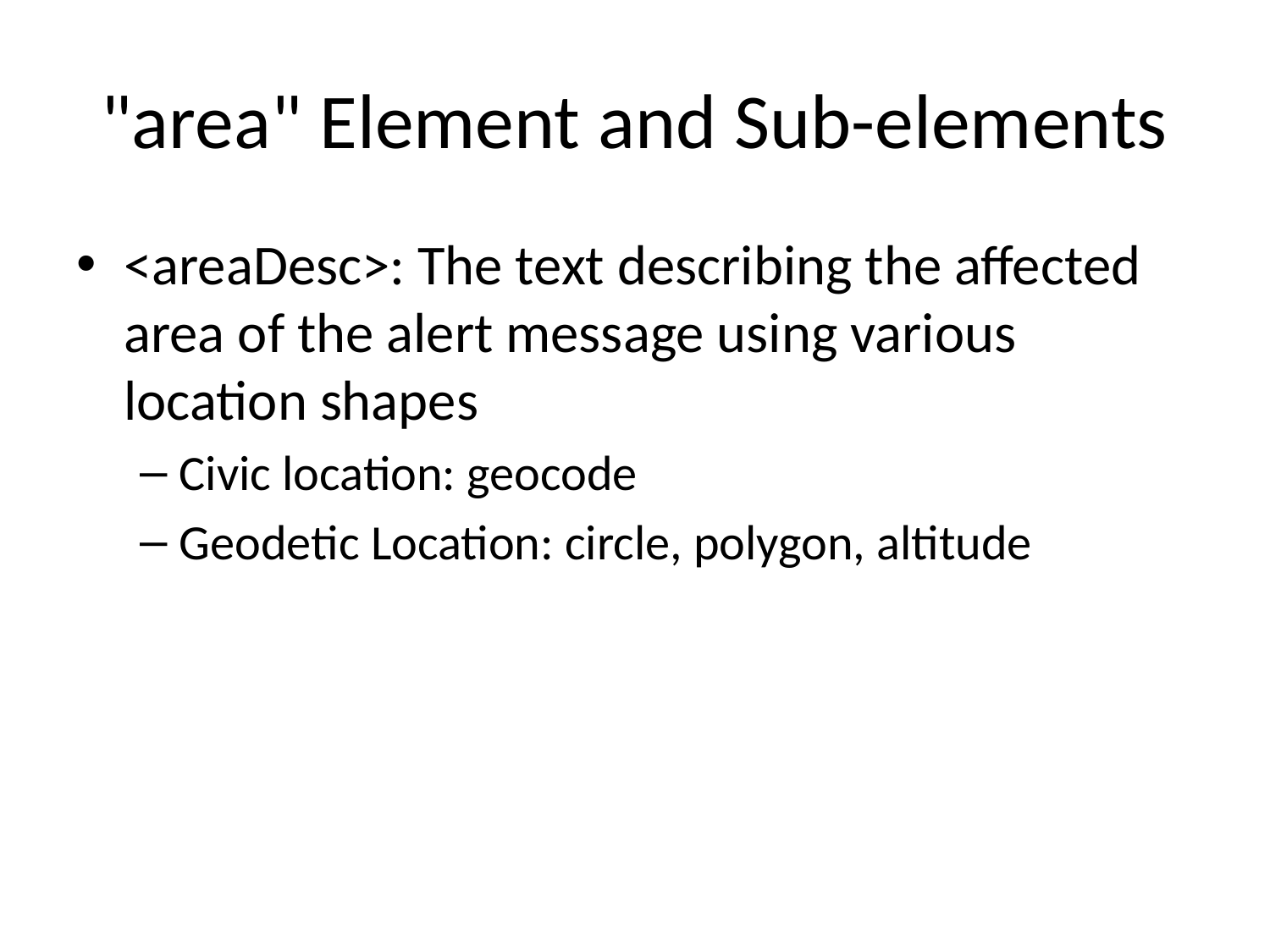

# "area" Element and Sub-elements
<areaDesc>: The text describing the affected area of the alert message using various location shapes
Civic location: geocode
Geodetic Location: circle, polygon, altitude